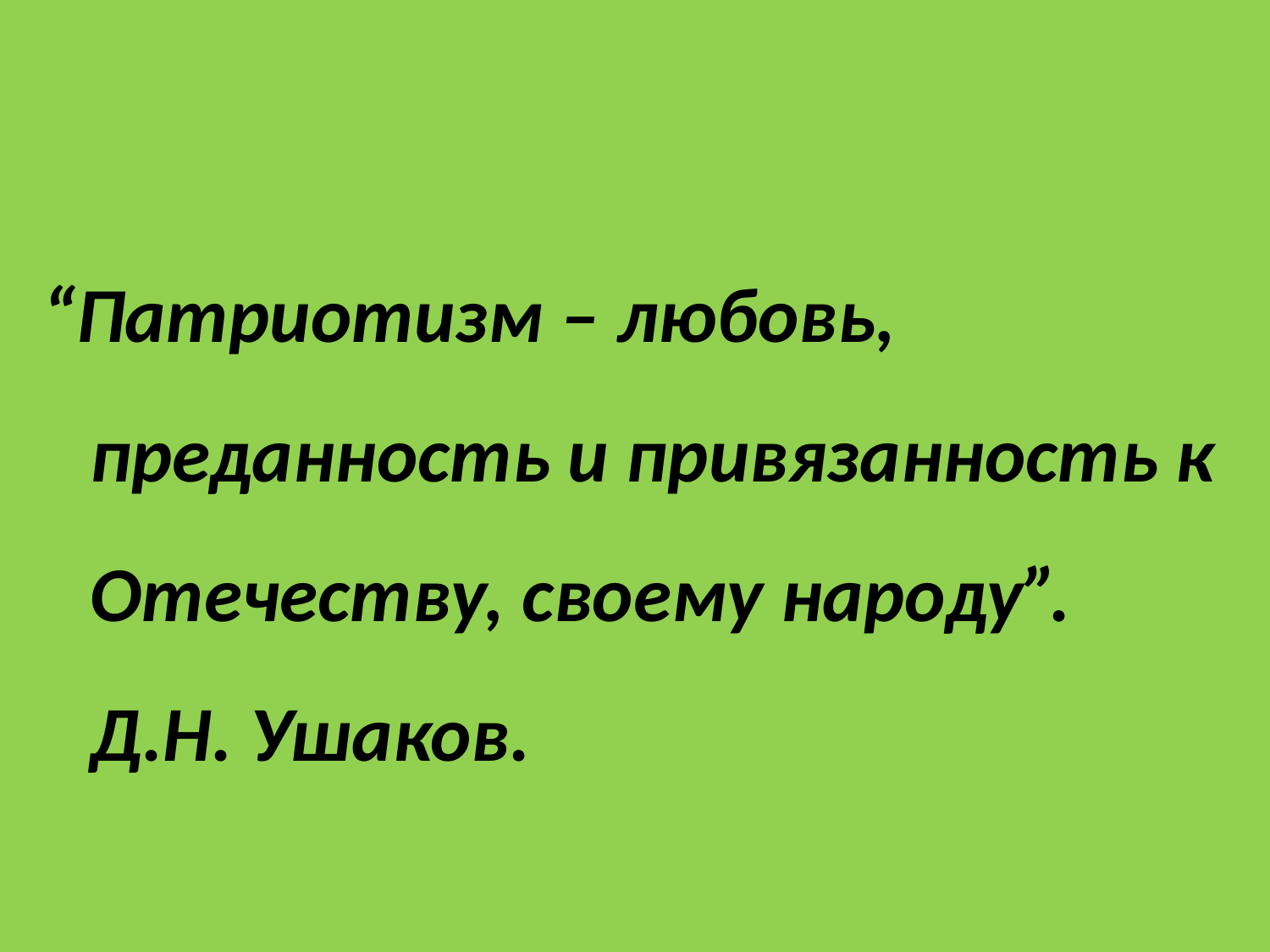

#

“Патриотизм – любовь, преданность и привязанность к Отечеству, своему народу”. Д.Н. Ушаков.